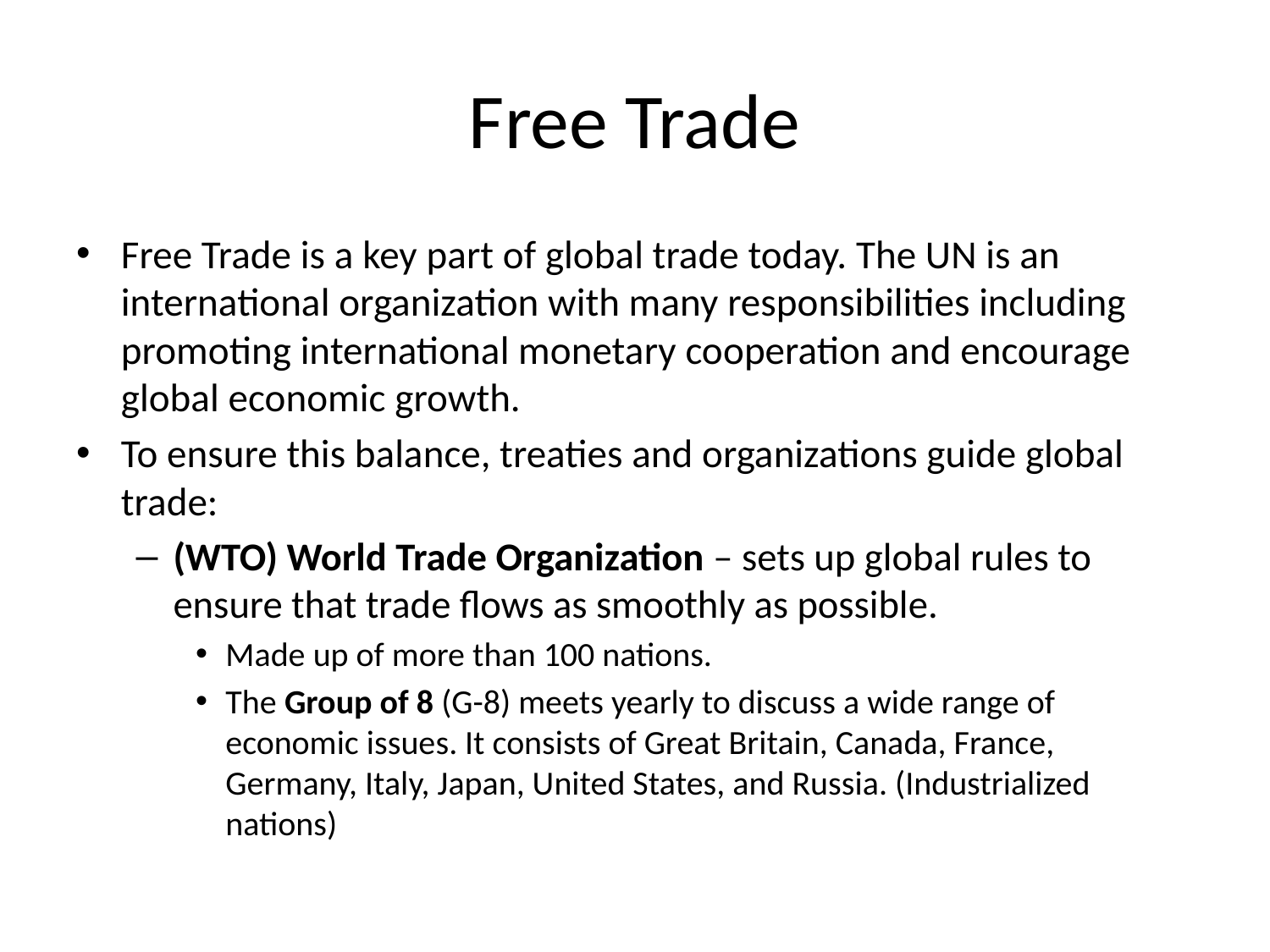

# Free Trade
Free Trade is a key part of global trade today. The UN is an international organization with many responsibilities including promoting international monetary cooperation and encourage global economic growth.
To ensure this balance, treaties and organizations guide global trade:
(WTO) World Trade Organization – sets up global rules to ensure that trade flows as smoothly as possible.
Made up of more than 100 nations.
The Group of 8 (G-8) meets yearly to discuss a wide range of economic issues. It consists of Great Britain, Canada, France, Germany, Italy, Japan, United States, and Russia. (Industrialized nations)